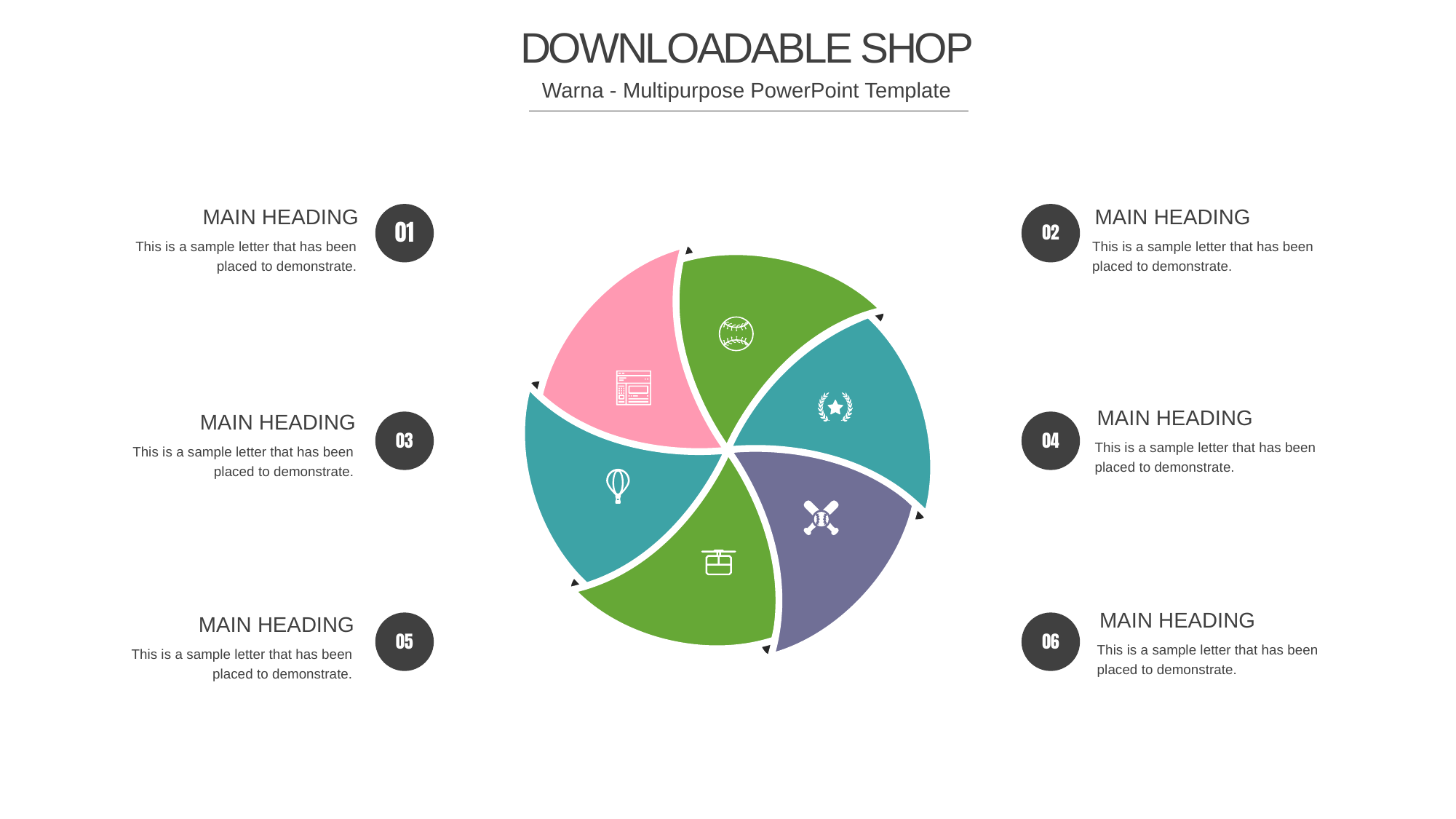

DOWNLOADABLE SHOP
Warna - Multipurpose PowerPoint Template
MAIN HEADING
This is a sample letter that has been placed to demonstrate.
MAIN HEADING
This is a sample letter that has been placed to demonstrate.
01
02

MAIN HEADING
This is a sample letter that has been placed to demonstrate.
MAIN HEADING
This is a sample letter that has been placed to demonstrate.
03
04
MAIN HEADING
This is a sample letter that has been placed to demonstrate.
MAIN HEADING
This is a sample letter that has been placed to demonstrate.
05
06